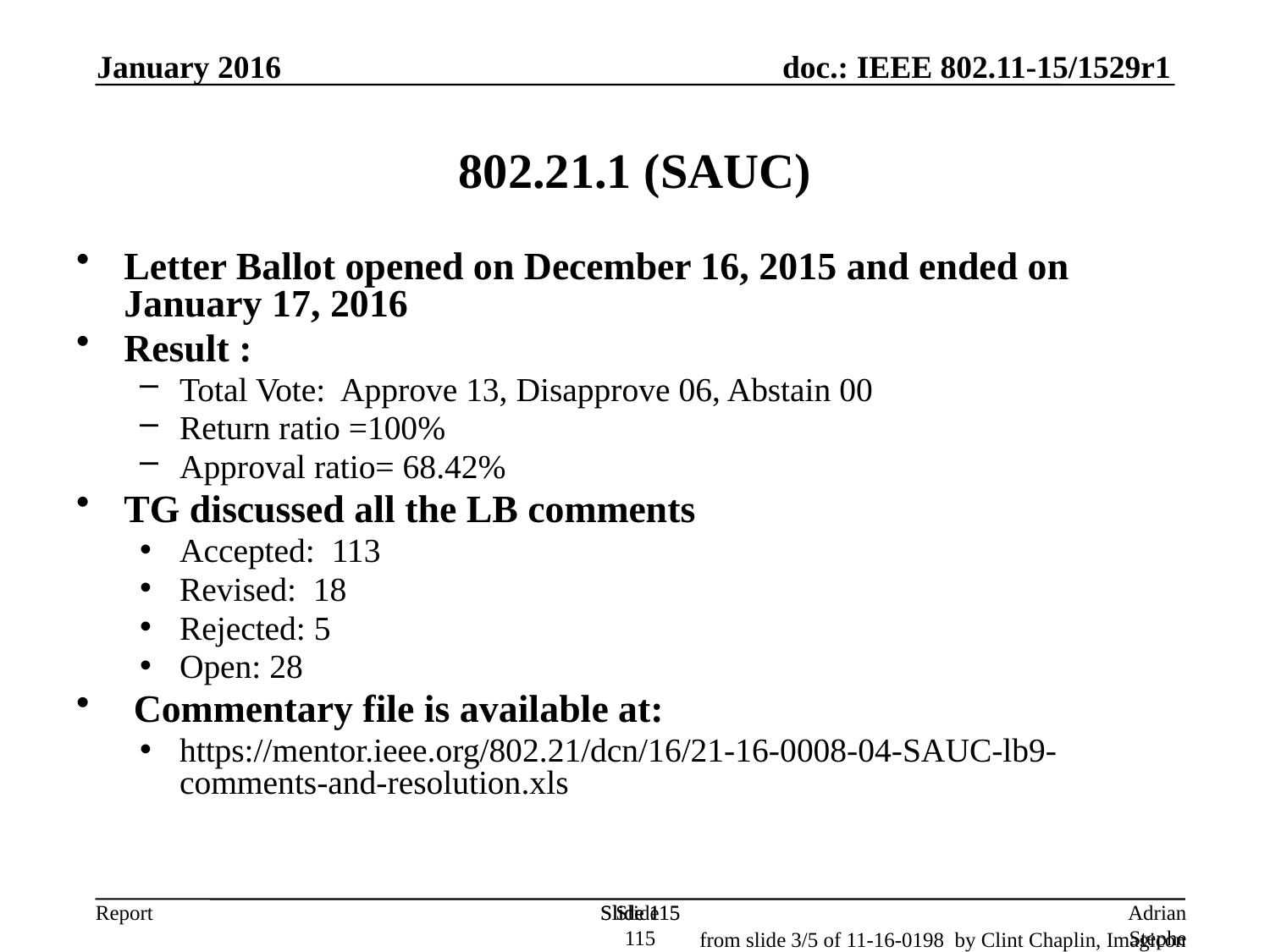

January 2016
802.21.1 (SAUC)
Letter Ballot opened on December 16, 2015 and ended on January 17, 2016
Result :
Total Vote:  Approve 13, Disapprove 06, Abstain 00
Return ratio =100%
Approval ratio= 68.42%
TG discussed all the LB comments
Accepted:  113
Revised:  18
Rejected: 5
Open: 28
 Commentary file is available at:
https://mentor.ieee.org/802.21/dcn/16/21-16-0008-04-SAUC-lb9-comments-and-resolution.xls
Slide 115
Slide 115
Slide 115
Adrian Stephens, Intel Corporation
from slide 3/5 of 11-16-0198  by Clint Chaplin, Imagicon